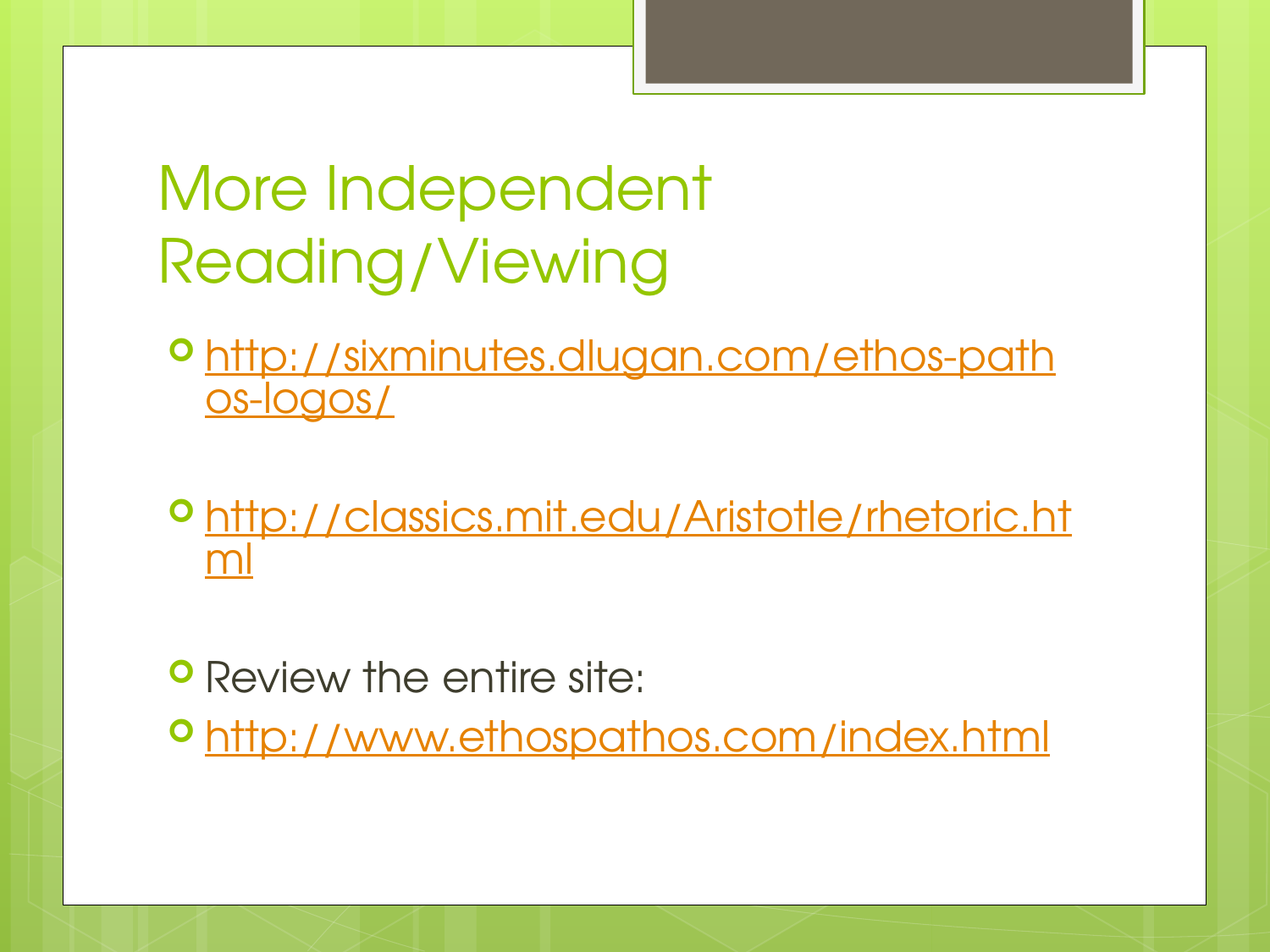

# More Independent Reading/Viewing
http://sixminutes.dlugan.com/ethos-pathos-logos/

http://classics.mit.edu/Aristotle/rhetoric.html

Review the entire site:
http://www.ethospathos.com/index.html